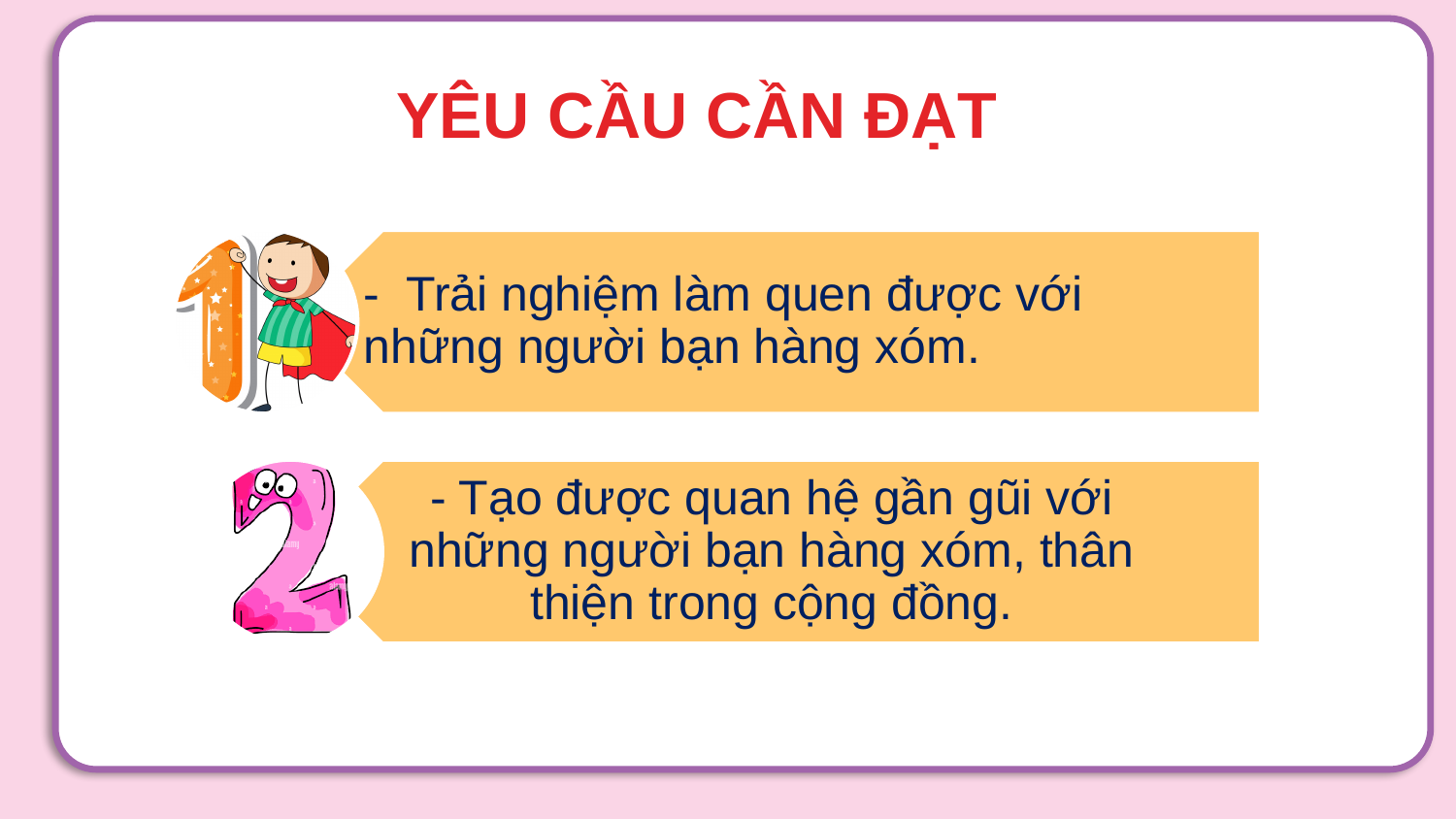

YÊU CẦU CẦN ĐẠT
-  Trải nghiệm làm quen được với những người bạn hàng xóm.
- Tạo được quan hệ gần gũi với những người bạn hàng xóm, thân thiện trong cộng đồng.